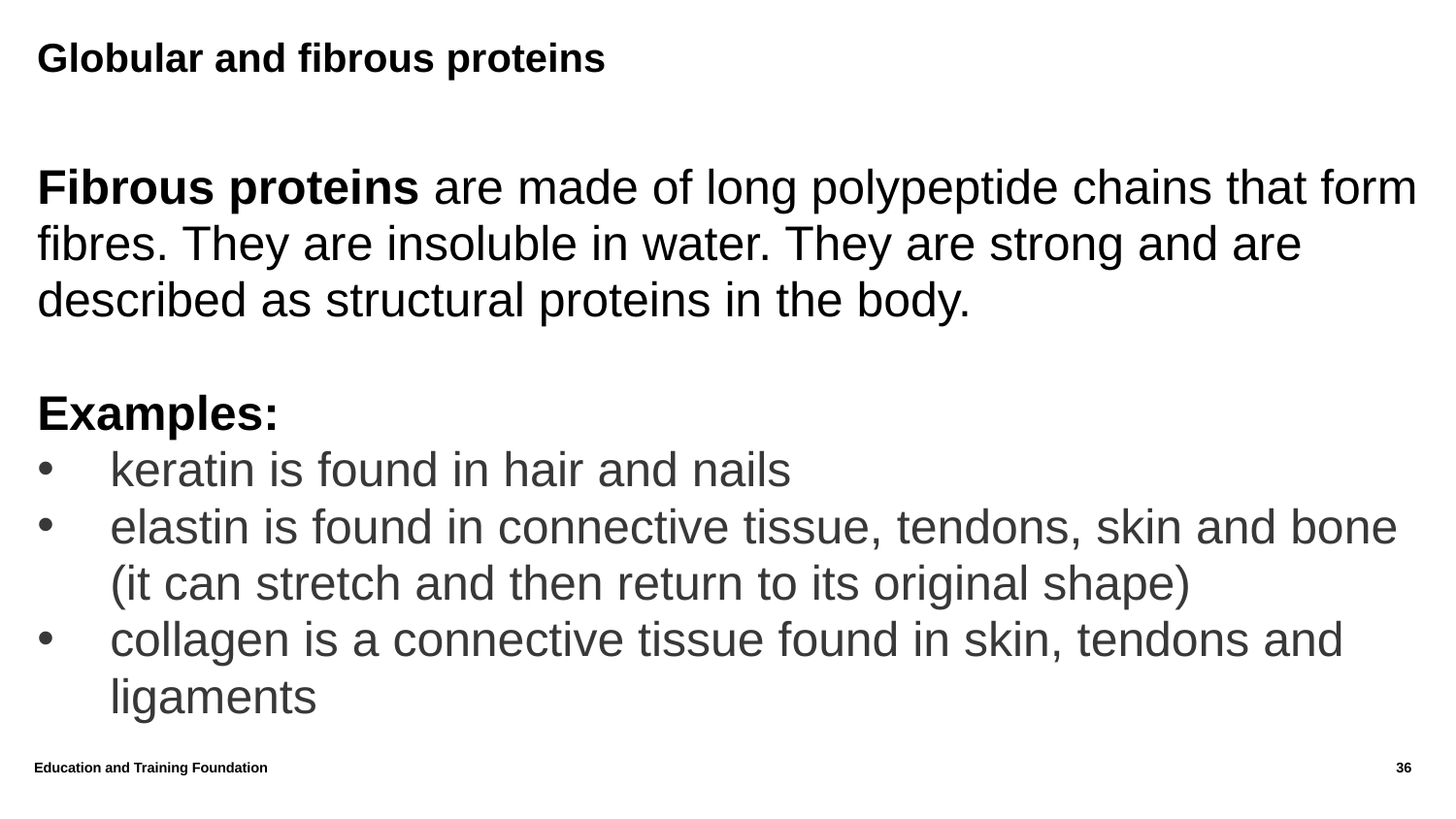

# Globular and fibrous proteins
Fibrous proteins are made of long polypeptide chains that form fibres. They are insoluble in water. They are strong and are described as structural proteins in the body.

Examples:
keratin is found in hair and nails
elastin is found in connective tissue, tendons, skin and bone (it can stretch and then return to its original shape)
collagen is a connective tissue found in skin, tendons and ligaments

Education and Training Foundation
36